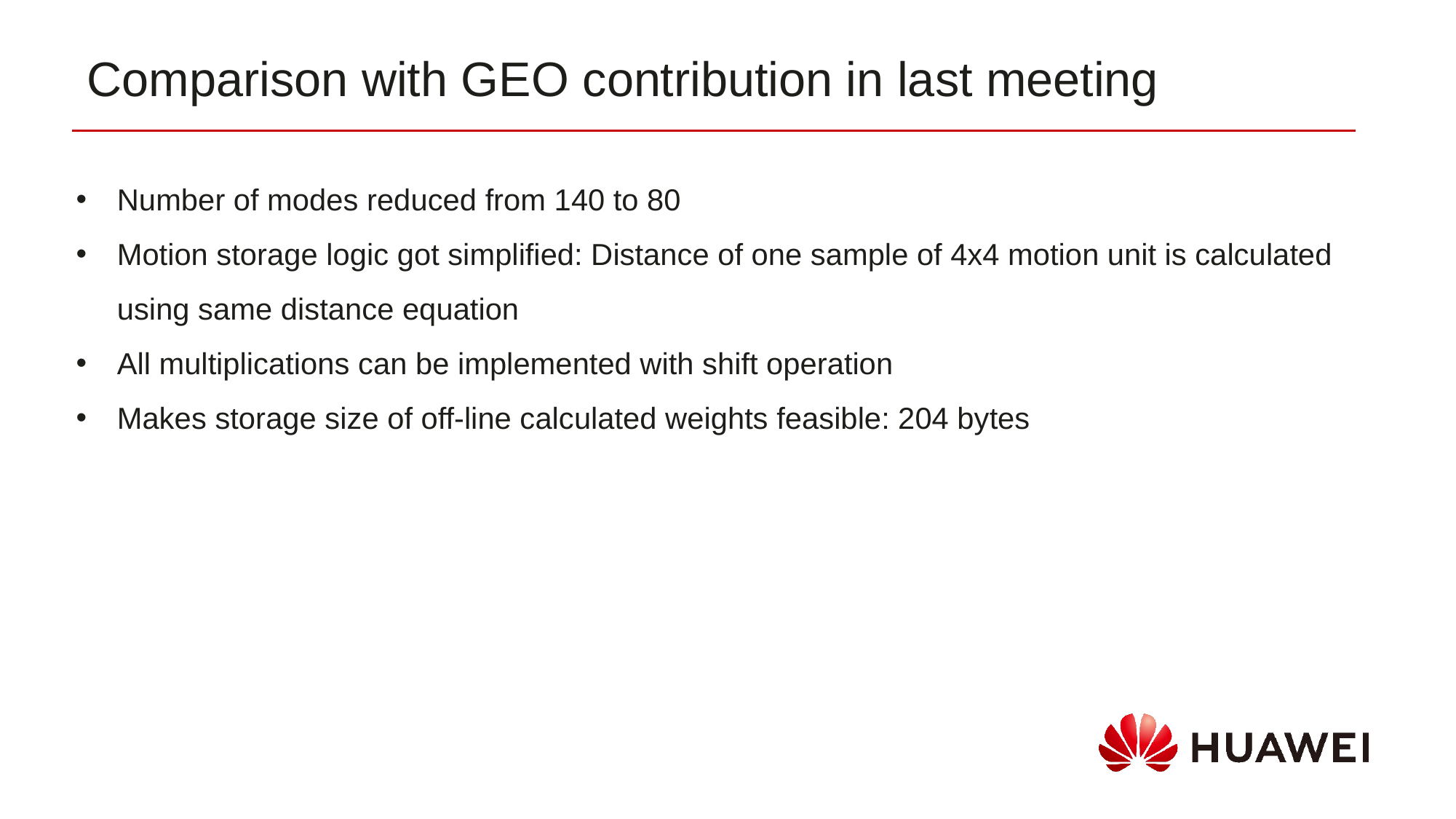

Comparison with GEO contribution in last meeting
Number of modes reduced from 140 to 80
Motion storage logic got simplified: Distance of one sample of 4x4 motion unit is calculated using same distance equation
All multiplications can be implemented with shift operation
Makes storage size of off-line calculated weights feasible: 204 bytes